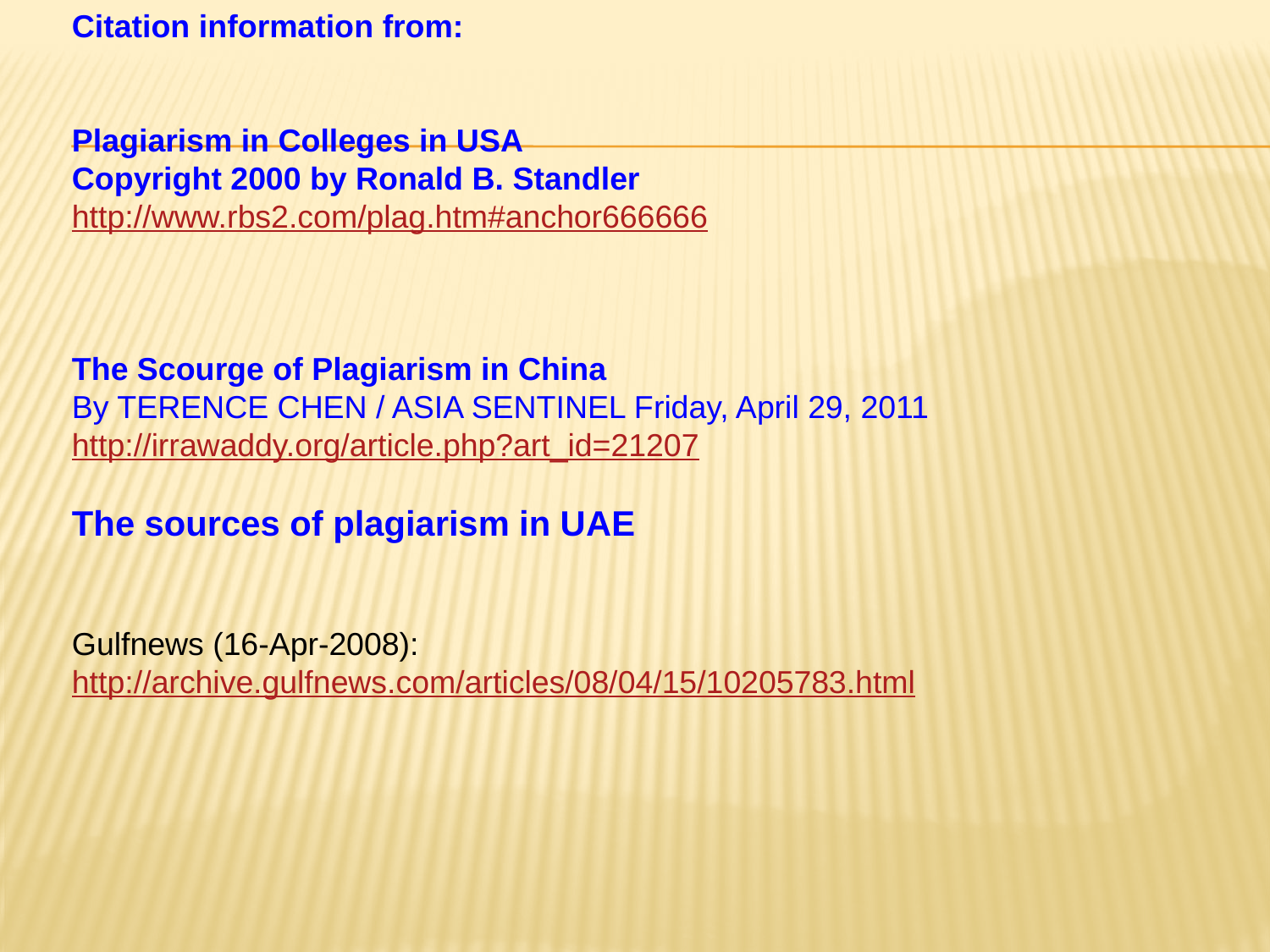

Citation information from:

Plagiarism in Colleges in USA
Copyright 2000 by Ronald B. Standler
http://www.rbs2.com/plag.htm#anchor666666

The Scourge of Plagiarism in China
By TERENCE CHEN / ASIA SENTINEL Friday, April 29, 2011
http://irrawaddy.org/article.php?art_id=21207

The sources of plagiarism in UAE

Gulfnews (16-Apr-2008): 
http://archive.gulfnews.com/articles/08/04/15/10205783.html